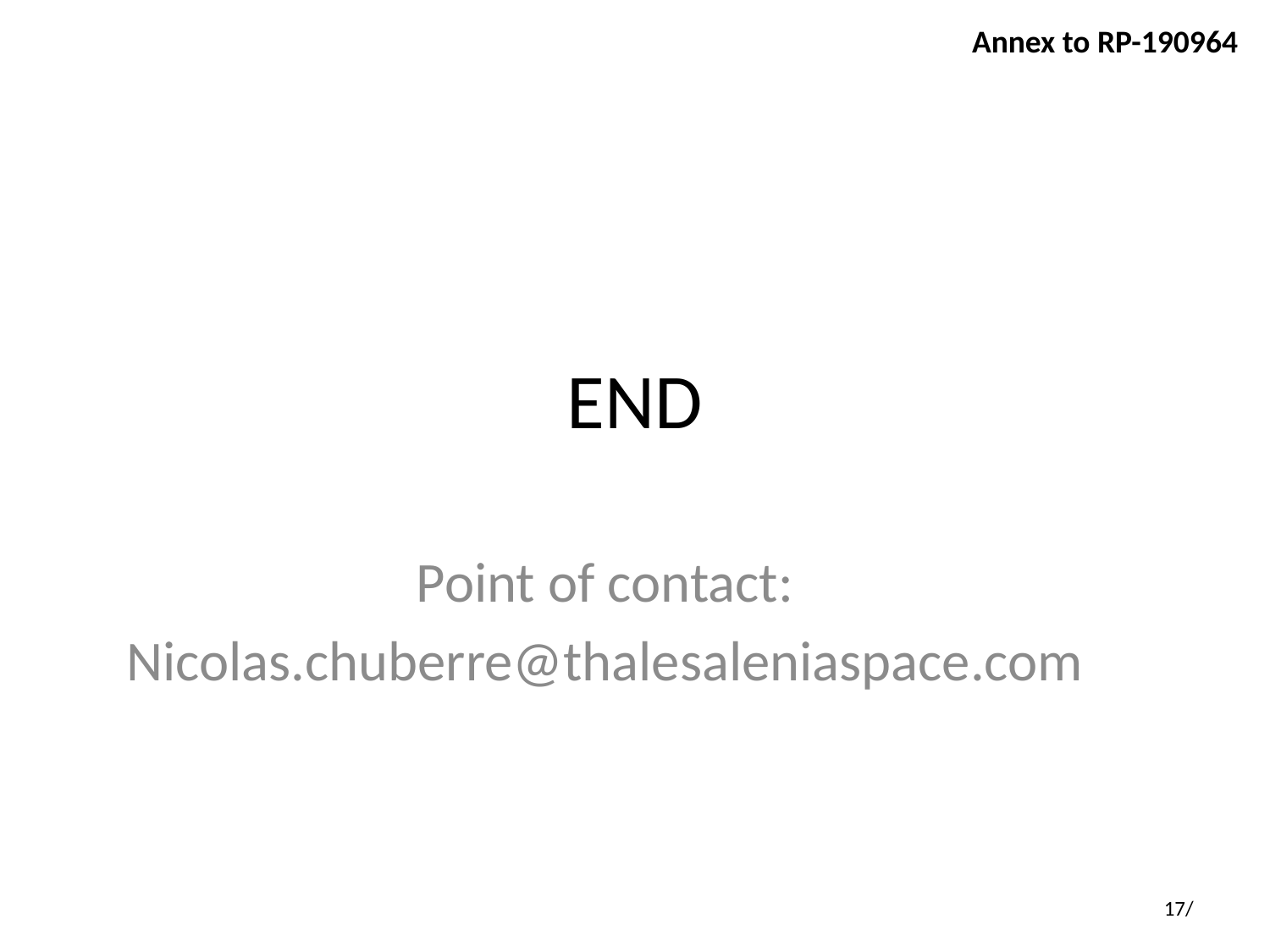

# END
Point of contact:
Nicolas.chuberre@thalesaleniaspace.com
17/